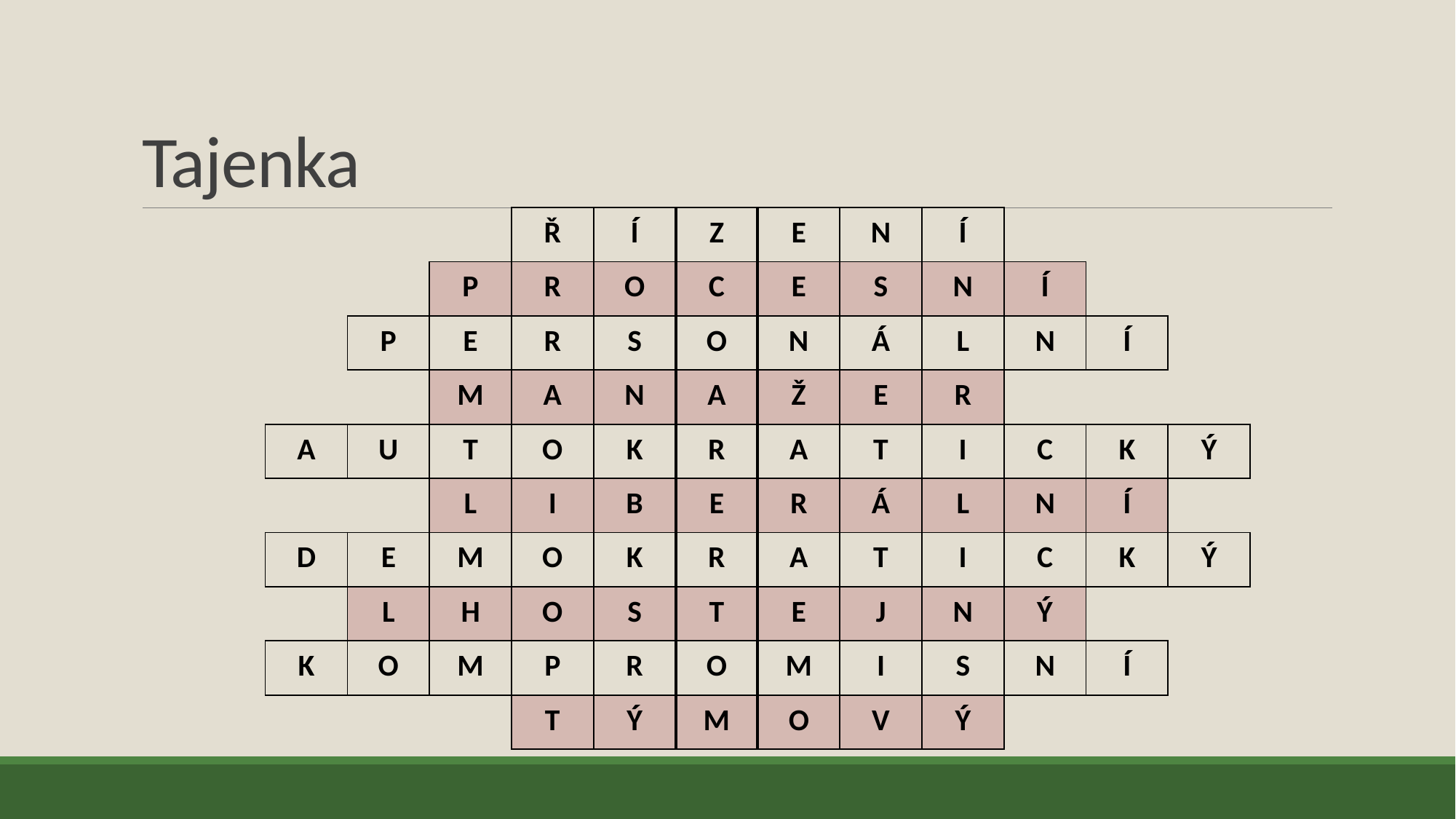

# Tajenka
|  |  |  | Ř | Í | Z | E | N | Í |  |  |  |
| --- | --- | --- | --- | --- | --- | --- | --- | --- | --- | --- | --- |
|  |  | P | R | O | C | E | S | N | Í |  |  |
|  | P | E | R | S | O | N | Á | L | N | Í |  |
|  |  | M | A | N | A | Ž | E | R |  |  |  |
| A | U | T | O | K | R | A | T | I | C | K | Ý |
|  |  | L | I | B | E | R | Á | L | N | Í |  |
| D | E | M | O | K | R | A | T | I | C | K | Ý |
|  | L | H | O | S | T | E | J | N | Ý |  |  |
| K | O | M | P | R | O | M | I | S | N | Í |  |
|  |  |  | T | Ý | M | O | V | Ý |  |  |  |